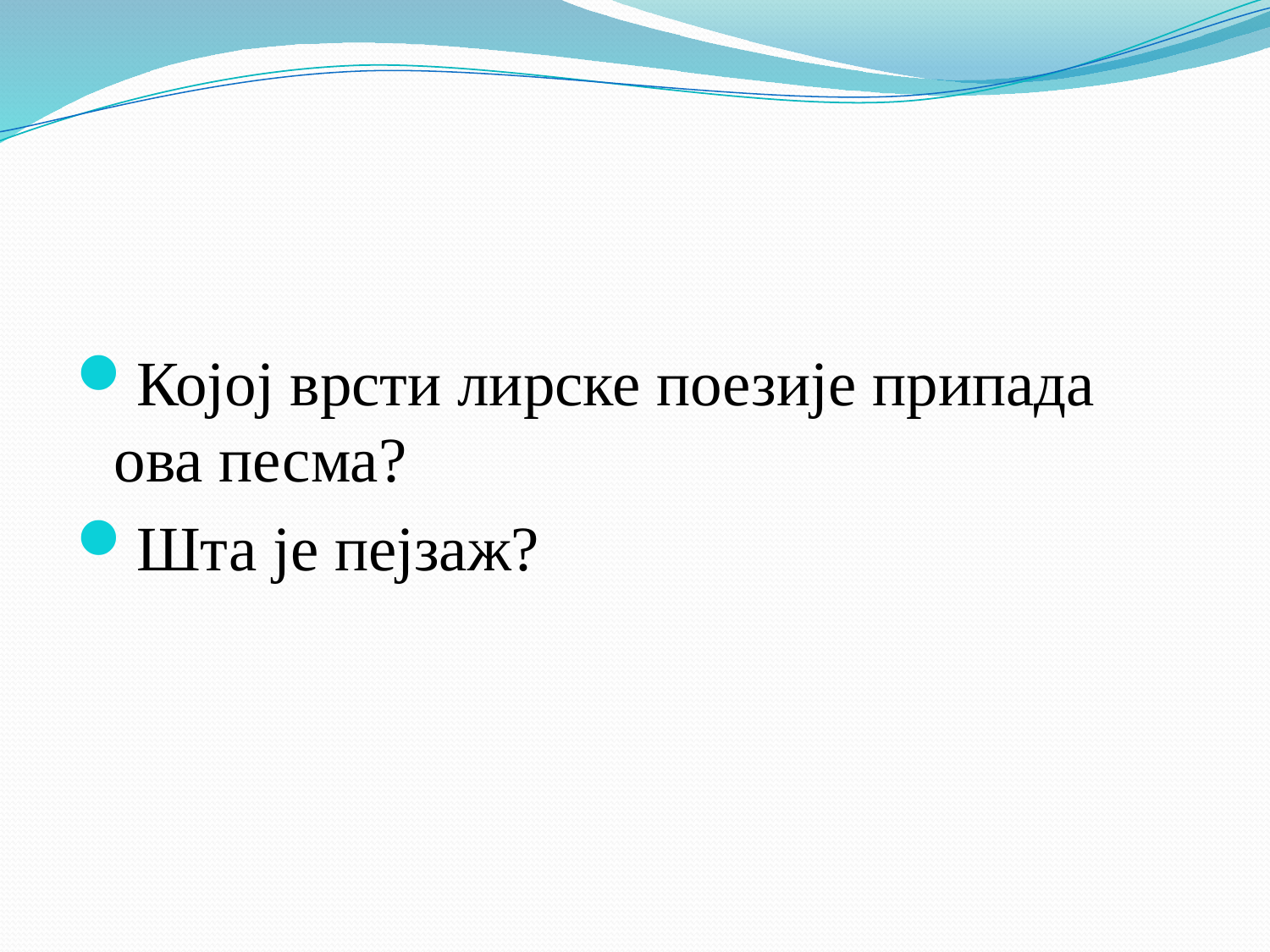

#

Којој врсти лирске поезије припада ова песма?
Шта је пејзаж?